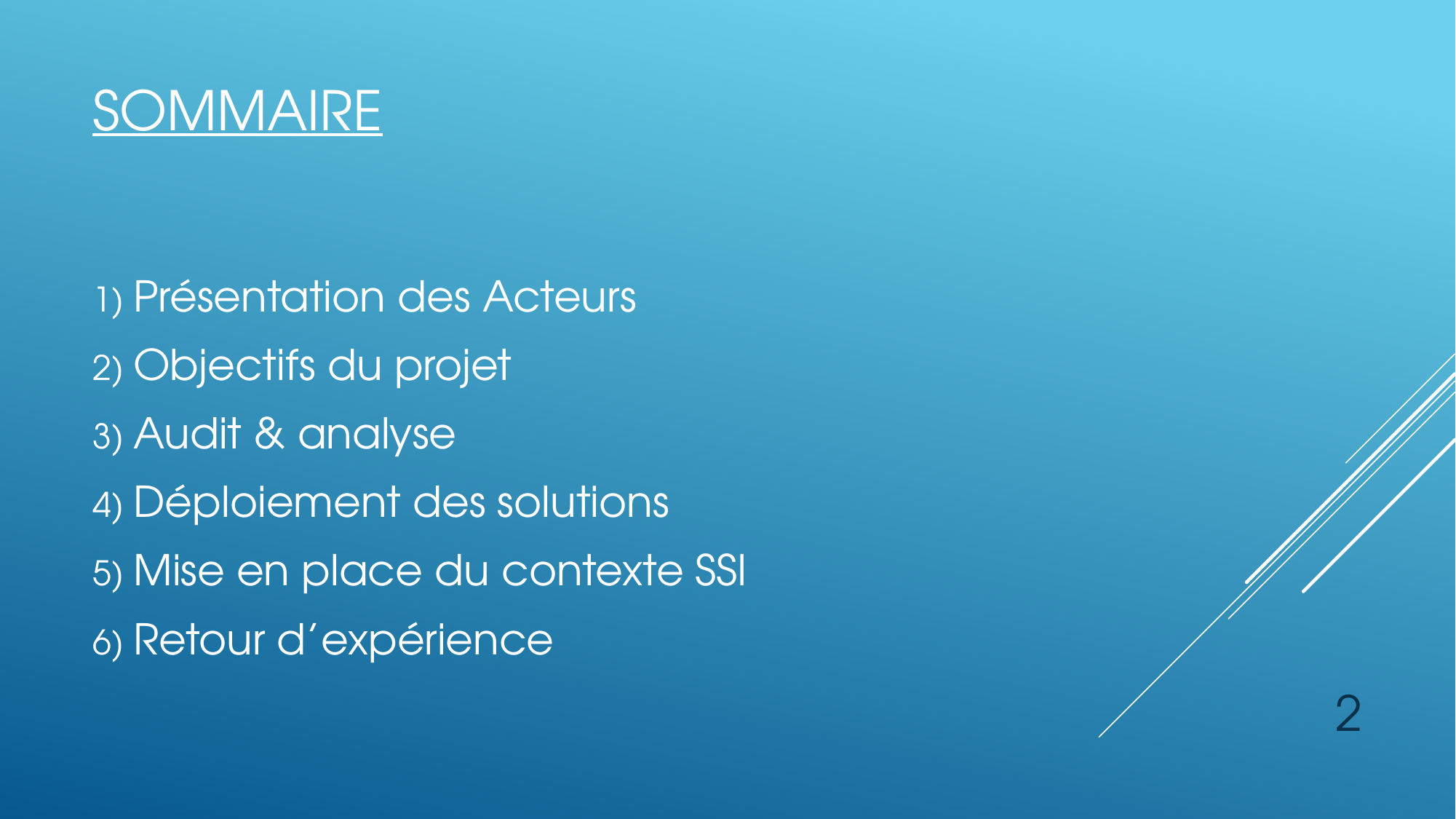

# SOMMAIRE
Présentation des Acteurs
Objectifs du projet
Audit & analyse
Déploiement des solutions
Mise en place du contexte SSI
Retour d’expérience
2